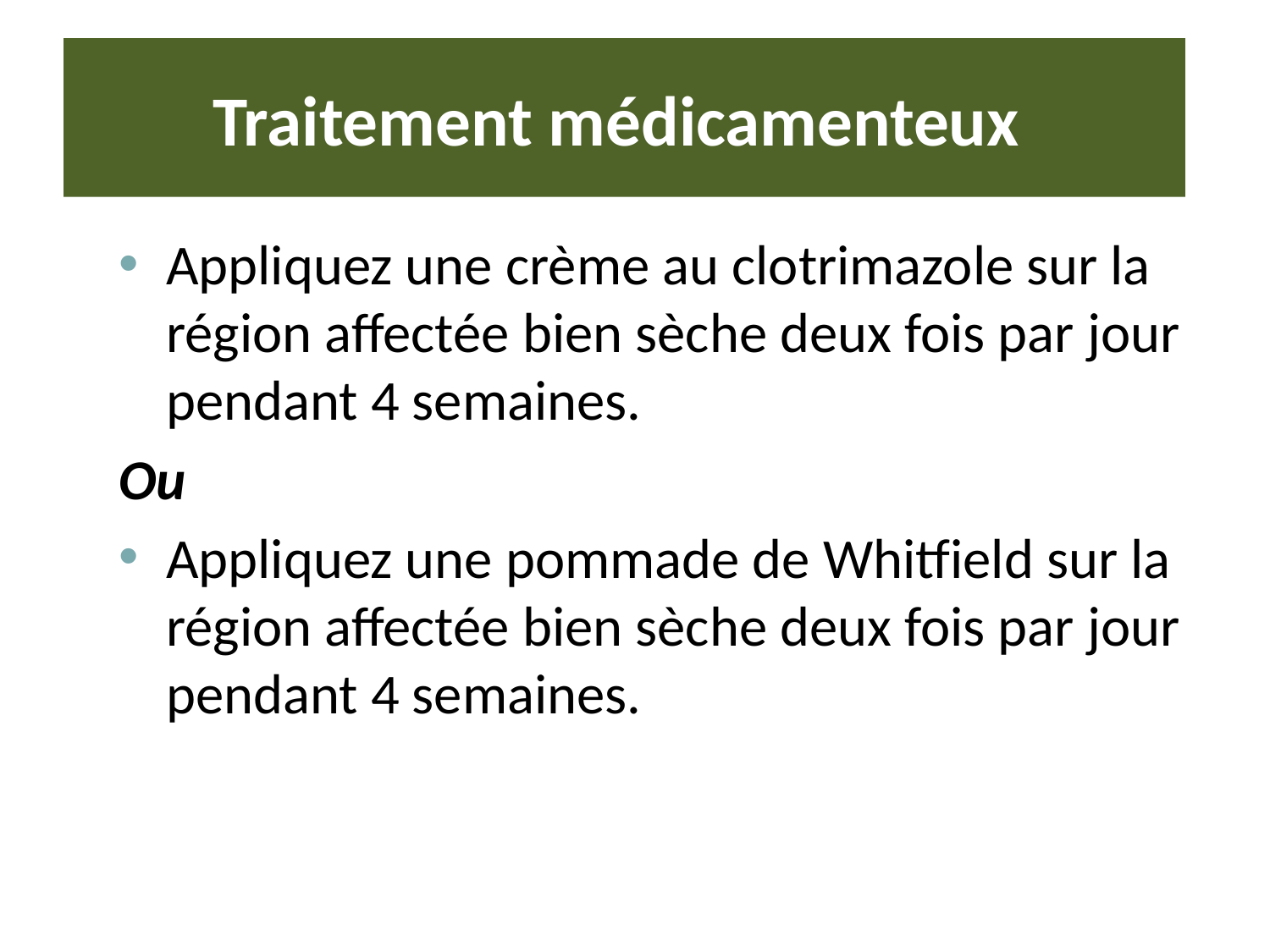

# Traitement médicamenteux
Appliquez une crème au clotrimazole sur la région affectée bien sèche deux fois par jour pendant 4 semaines.
Ou
Appliquez une pommade de Whitfield sur la région affectée bien sèche deux fois par jour pendant 4 semaines.